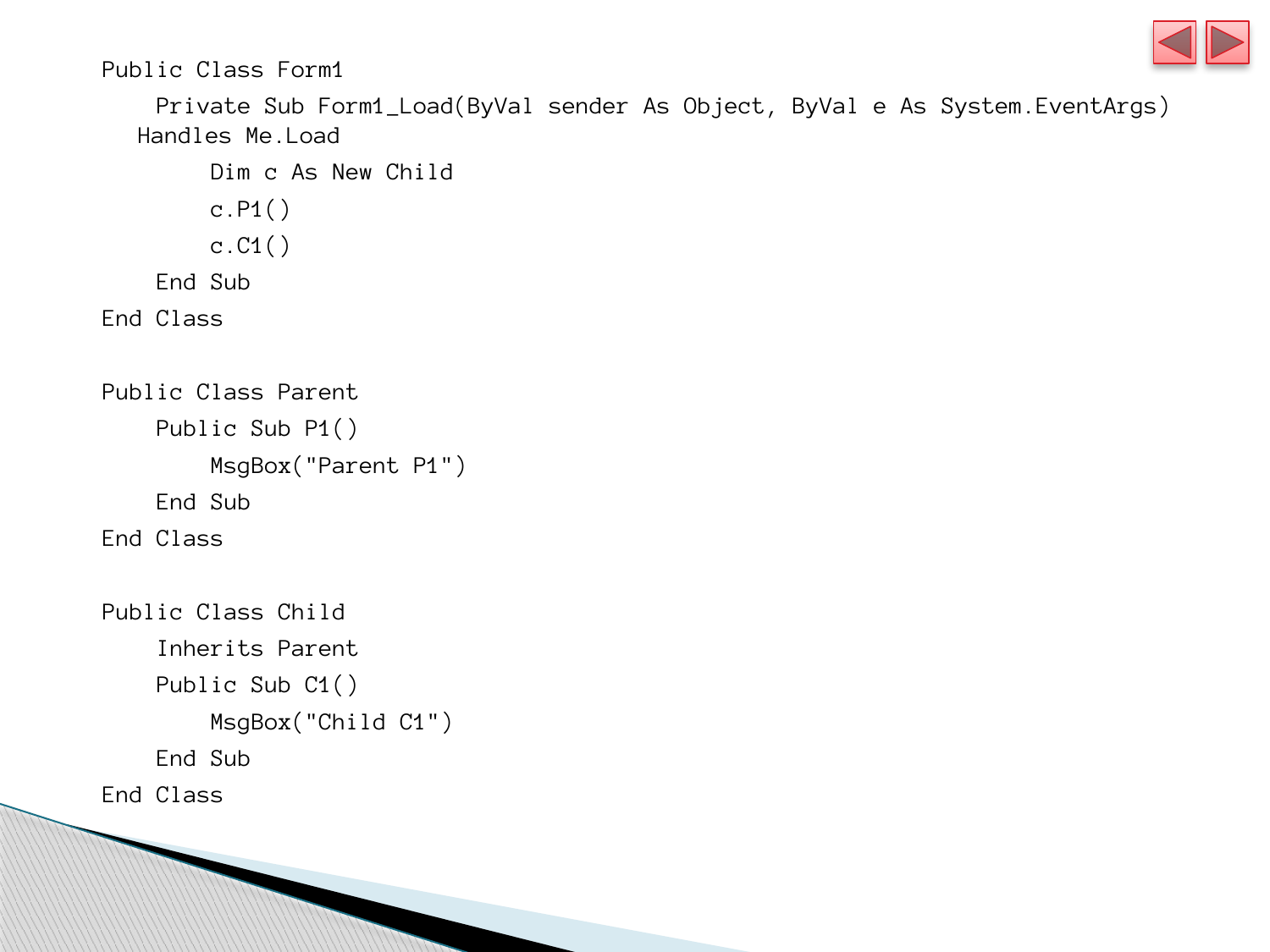

Public Class Form1
    Private Sub Form1_Load(ByVal sender As Object, ByVal e As System.EventArgs) Handles Me.Load
        Dim c As New Child
        c.P1()
        c.C1()
    End Sub
End Class

Public Class Parent
    Public Sub P1()
        MsgBox("Parent P1")
    End Sub
End Class

Public Class Child
    Inherits Parent
    Public Sub C1()
        MsgBox("Child C1")
    End Sub
End Class